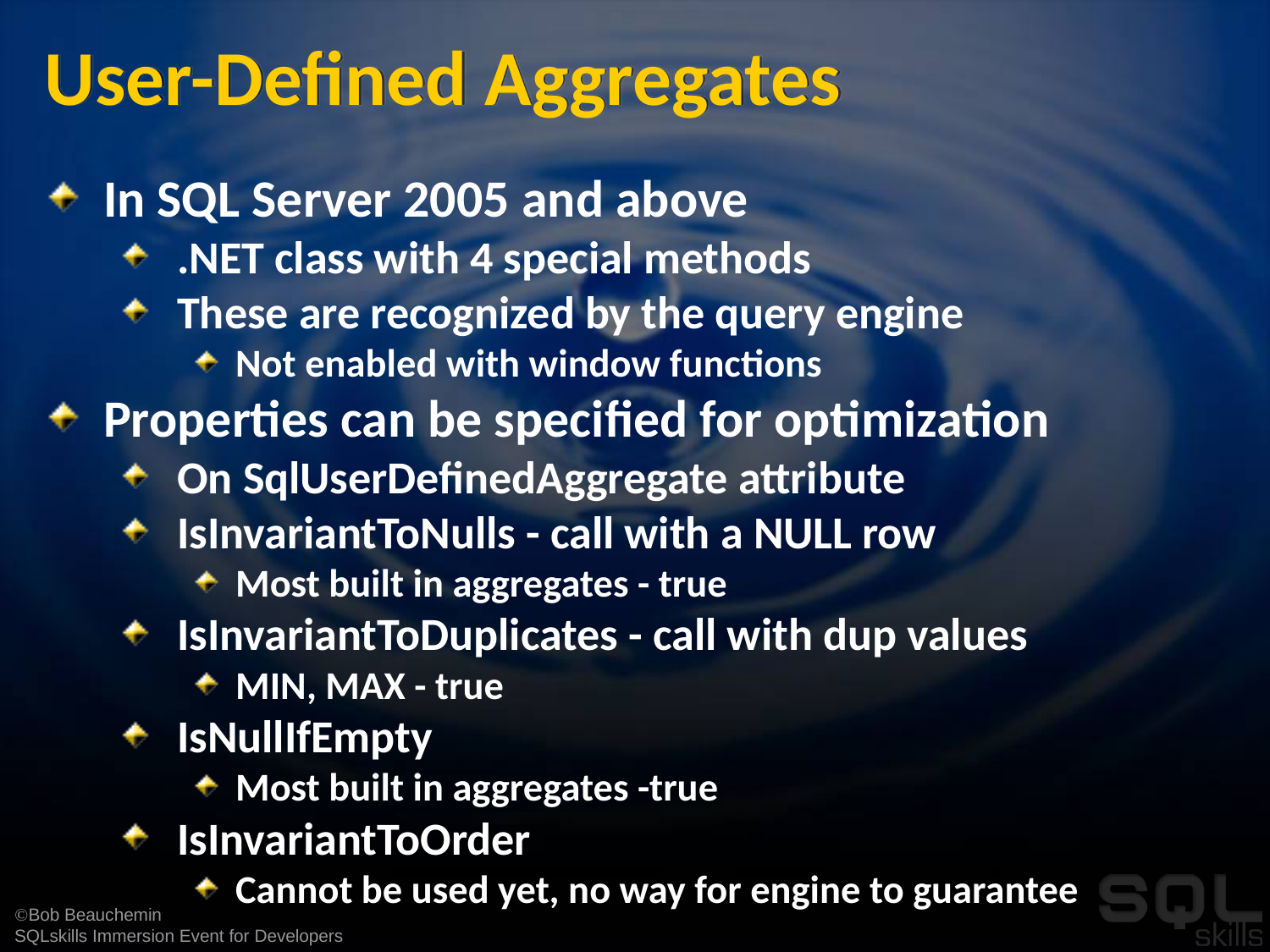

# User-Defined Aggregates
In SQL Server 2005 and above
.NET class with 4 special methods
These are recognized by the query engine
Not enabled with window functions
Properties can be specified for optimization
On SqlUserDefinedAggregate attribute
IsInvariantToNulls - call with a NULL row
Most built in aggregates - true
IsInvariantToDuplicates - call with dup values
MIN, MAX - true
IsNullIfEmpty
Most built in aggregates -true
IsInvariantToOrder
Cannot be used yet, no way for engine to guarantee